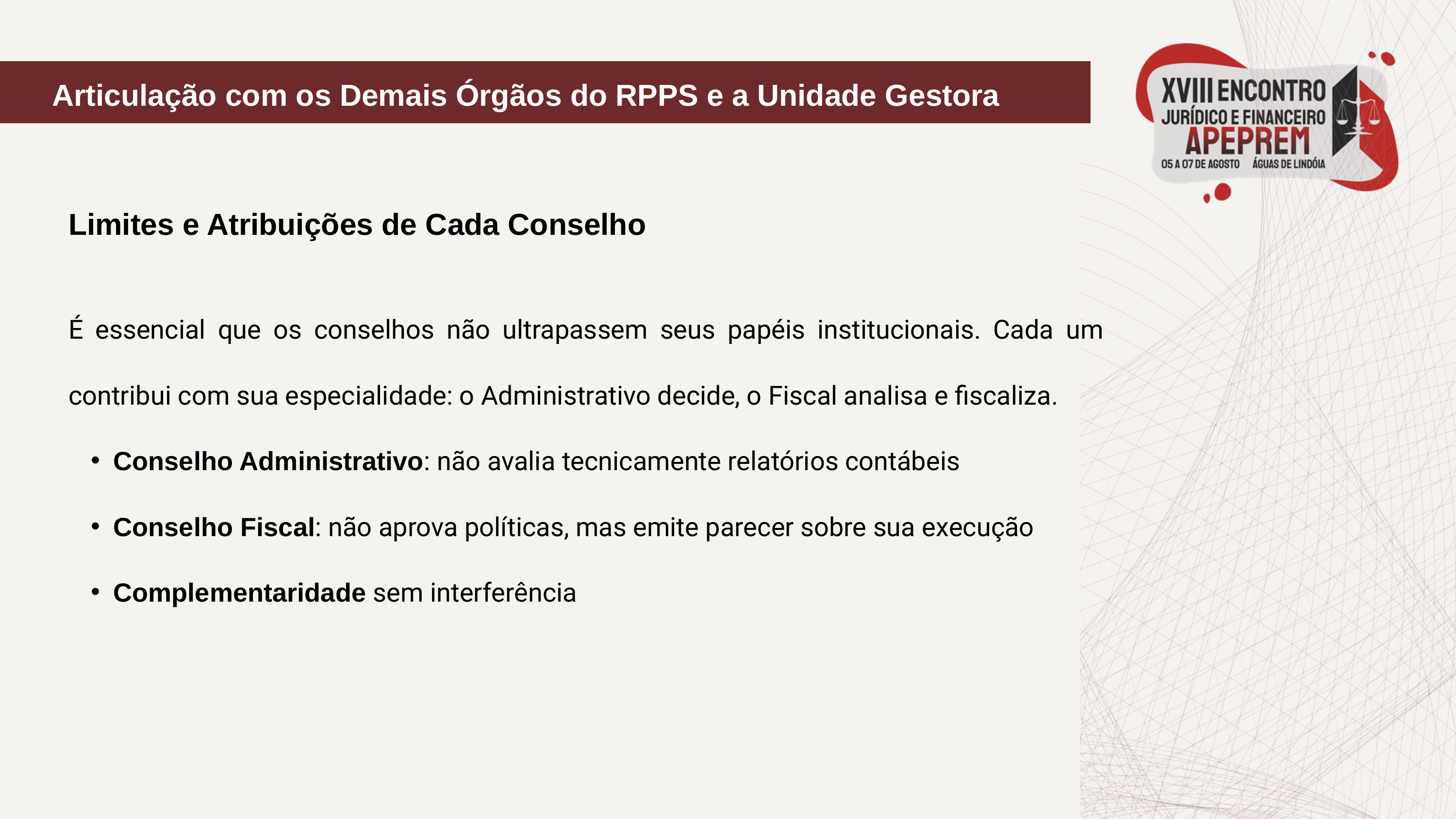

Articulação com os Demais Órgãos do RPPS e a Unidade Gestora
Limites e Atribuições de Cada Conselho
É essencial que os conselhos não ultrapassem seus papéis institucionais. Cada um contribui com sua especialidade: o Administrativo decide, o Fiscal analisa e fiscaliza.
Conselho Administrativo: não avalia tecnicamente relatórios contábeis
Conselho Fiscal: não aprova políticas, mas emite parecer sobre sua execução
Complementaridade sem interferência